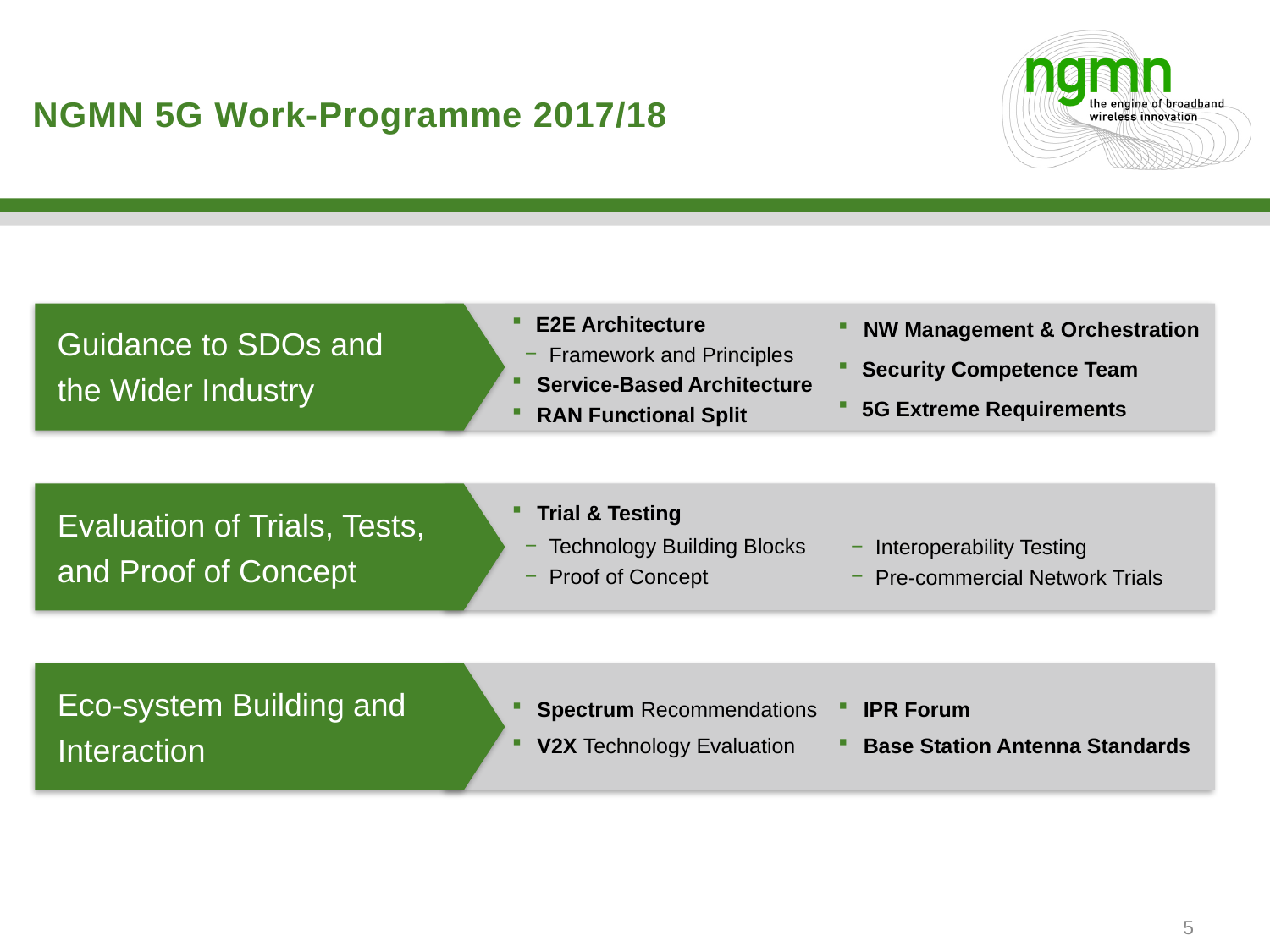

# NGMN 5G Work-Programme 2017/18

E2E Architecture
Framework and Principles
Service-Based Architecture
RAN Functional Split
Guidance to SDOs and the Wider Industry
NW Management & Orchestration
Security Competence Team
5G Extreme Requirements

Evaluation of Trials, Tests, and Proof of Concept
Trial & Testing
Technology Building Blocks
Proof of Concept

Interoperability Testing
Pre-commercial Network Trials

Eco-system Building and Interaction
Spectrum Recommendations
V2X Technology Evaluation
IPR Forum
Base Station Antenna Standards
5